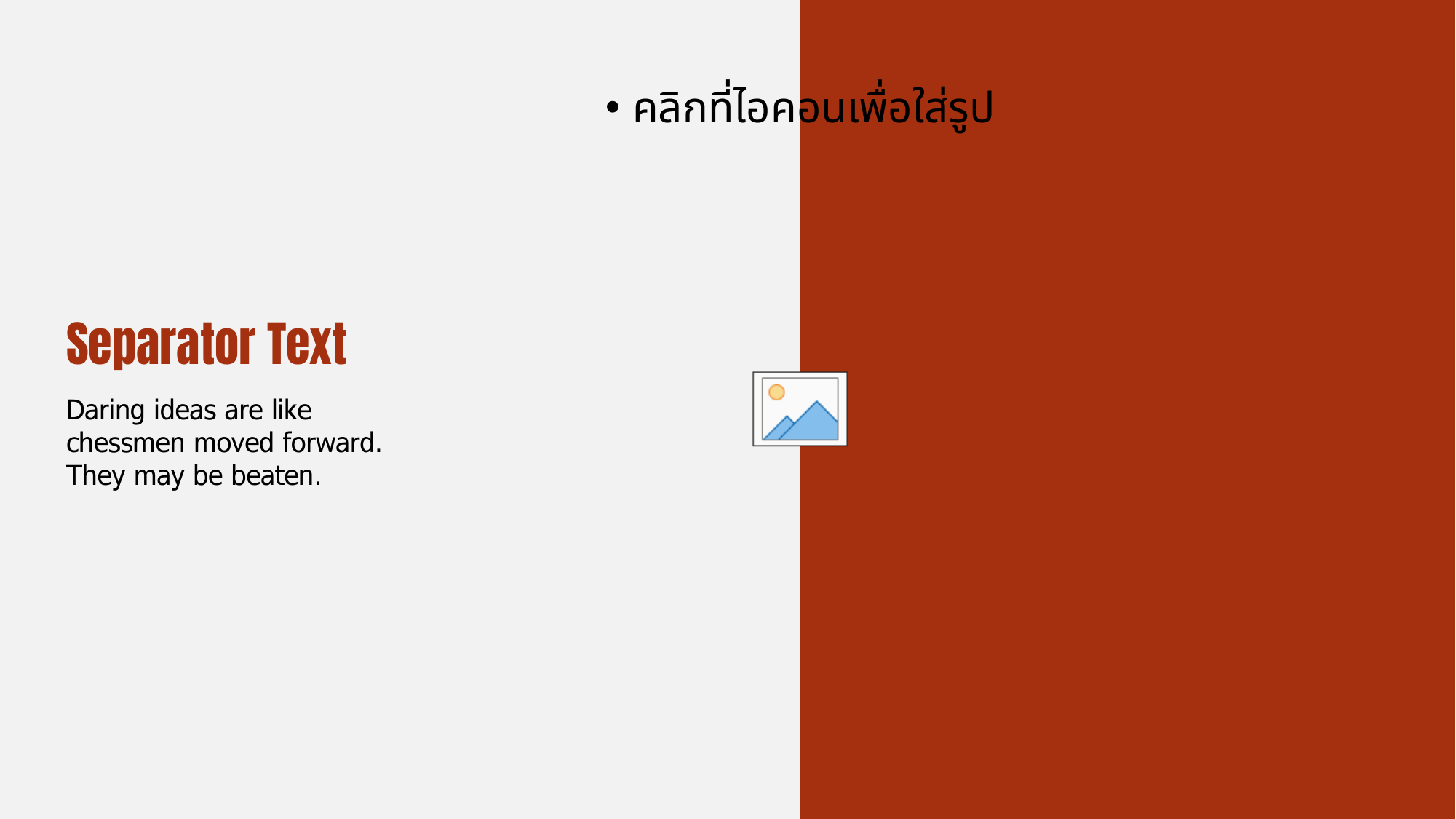

Separator Text
Daring ideas are like chessmen moved forward. They may be beaten.